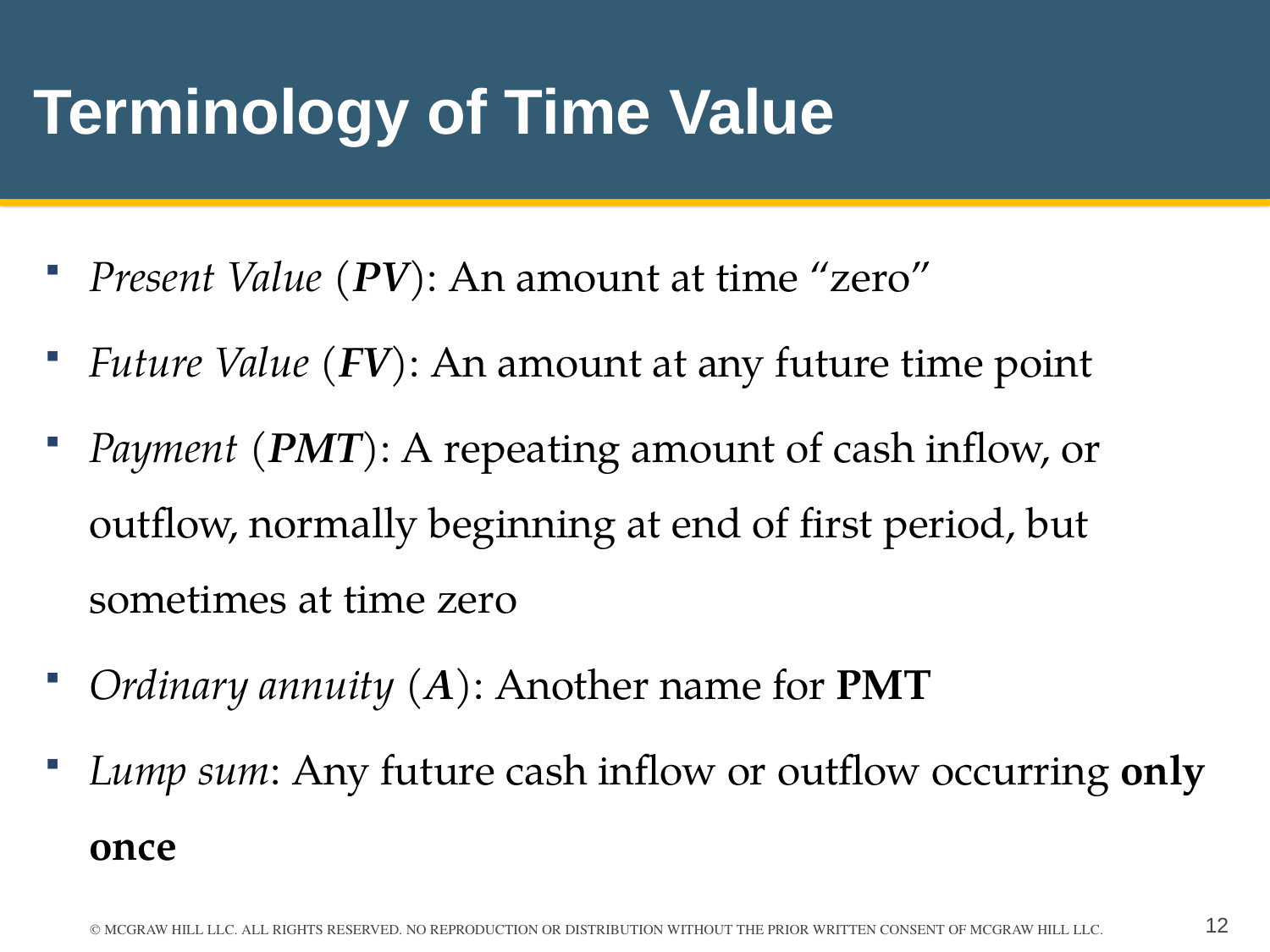

# Terminology of Time Value
Present Value (PV): An amount at time “zero”
Future Value (FV): An amount at any future time point
Payment (PMT): A repeating amount of cash inflow, or outflow, normally beginning at end of first period, but sometimes at time zero
Ordinary annuity (A): Another name for PMT
Lump sum: Any future cash inflow or outflow occurring only once

© MCGRAW HILL LLC. ALL RIGHTS RESERVED. NO REPRODUCTION OR DISTRIBUTION WITHOUT THE PRIOR WRITTEN CONSENT OF MCGRAW HILL LLC.
12